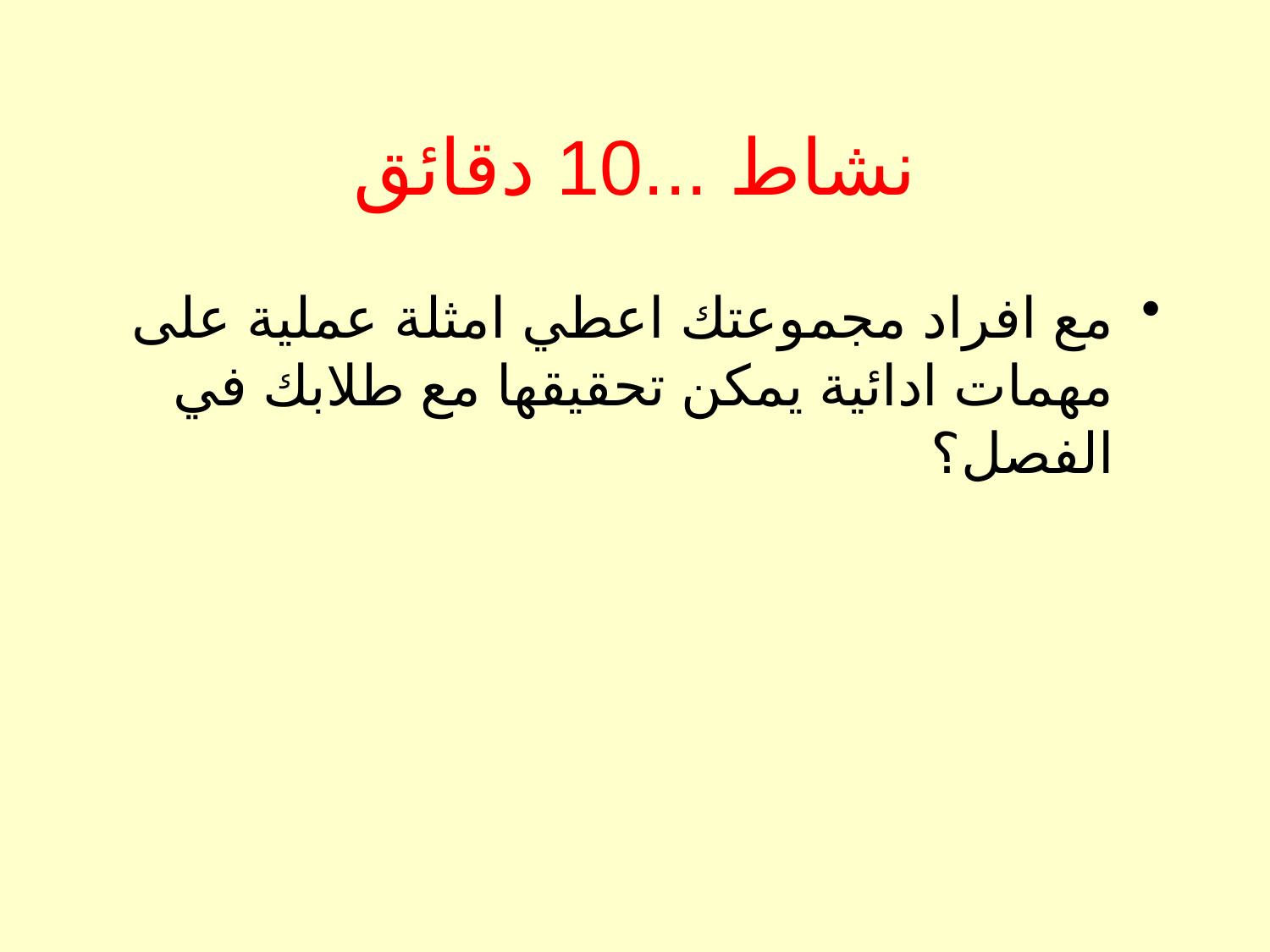

# نشاط ...10 دقائق
مع افراد مجموعتك اعطي امثلة عملية على مهمات ادائية يمكن تحقيقها مع طلابك في الفصل؟